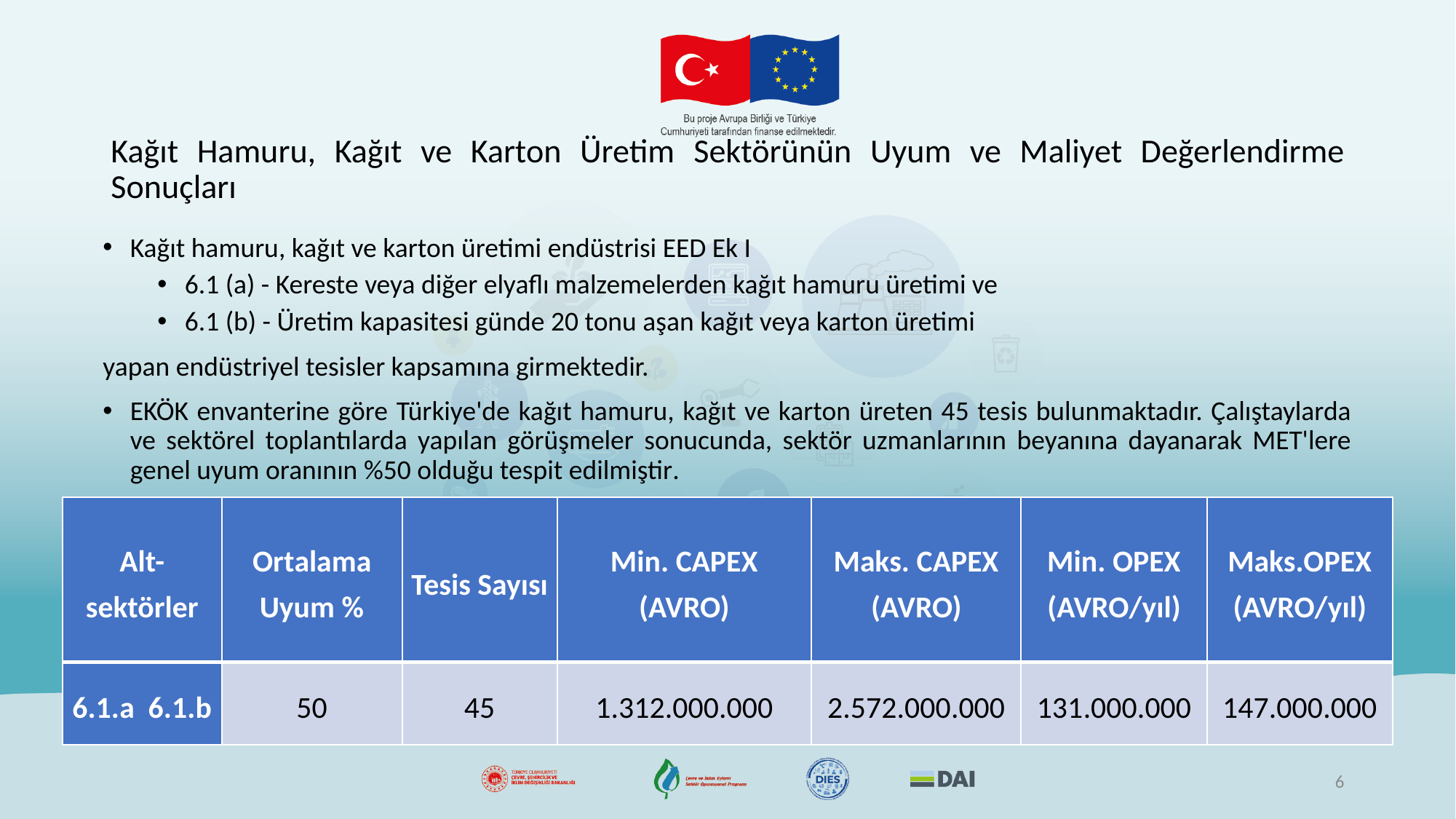

# Kağıt Hamuru, Kağıt ve Karton Üretim Sektörünün Uyum ve Maliyet Değerlendirme Sonuçları
Kağıt hamuru, kağıt ve karton üretimi endüstrisi EED Ek I ​
6.1 (a) - Kereste veya diğer elyaflı malzemelerden kağıt hamuru üretimi ve​
6.1 (b) - Üretim kapasitesi günde 20 tonu aşan kağıt veya karton üretimi ​
yapan endüstriyel tesisler kapsamına girmektedir.
EKÖK envanterine göre Türkiye'de kağıt hamuru, kağıt ve karton üreten 45 tesis bulunmaktadır. Çalıştaylarda ve sektörel toplantılarda yapılan görüşmeler sonucunda, sektör uzmanlarının beyanına dayanarak MET'lere genel uyum oranının %50 olduğu tespit edilmiştir.
| Alt-sektörler | Ortalama Uyum % | Tesis Sayısı | Min. CAPEX (AVRO) | Maks. CAPEX (AVRO) | Min. OPEX (AVRO/yıl) | Maks.OPEX (AVRO/yıl) |
| --- | --- | --- | --- | --- | --- | --- |
| 6.1.a 6.1.b | 50 | 45 | 1.312.000.000 | 2.572.000.000 | 131.000.000 | 147.000.000 |
6